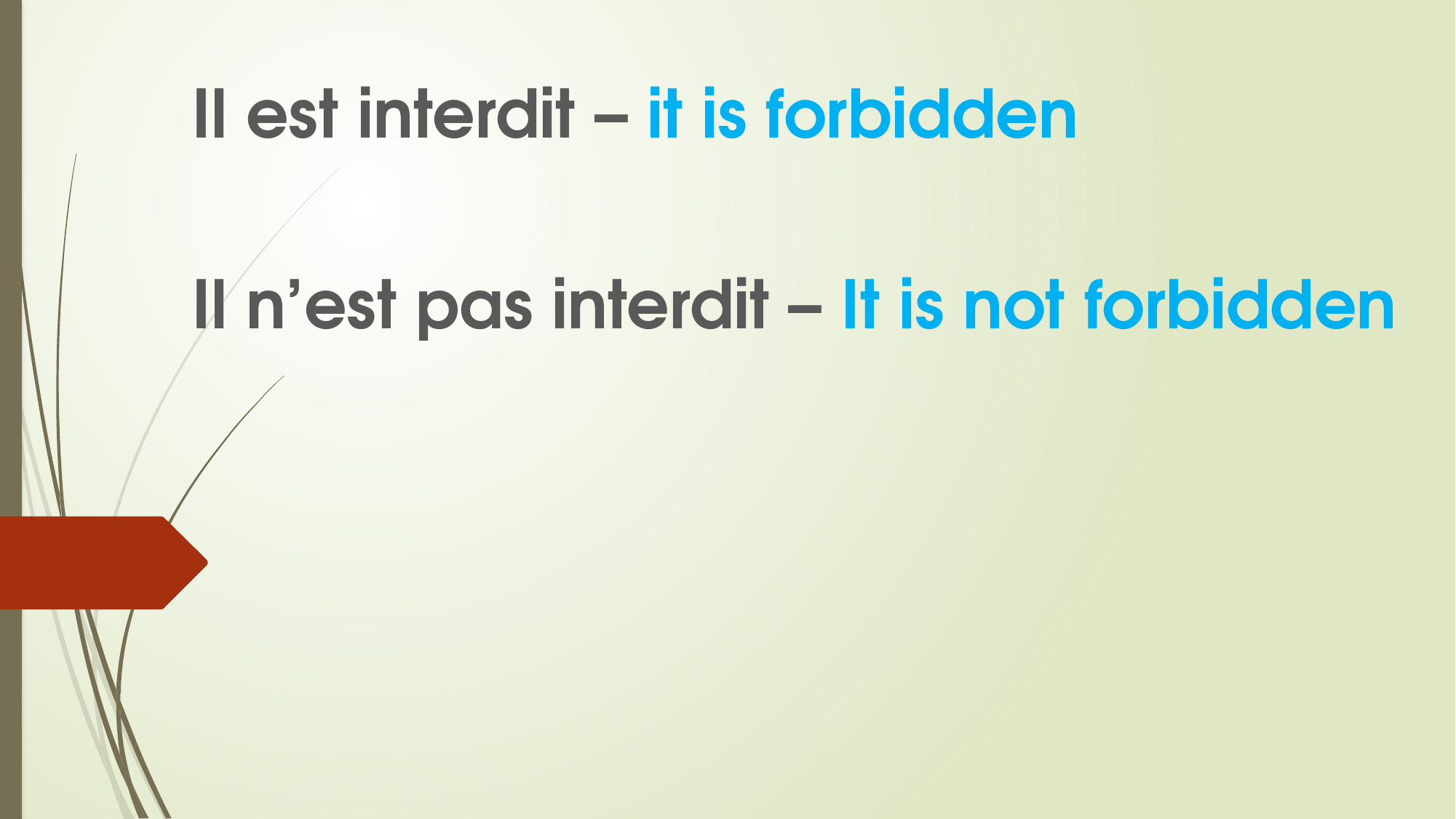

Il est interdit – it is forbidden

Il n’est pas interdit – It is not forbidden